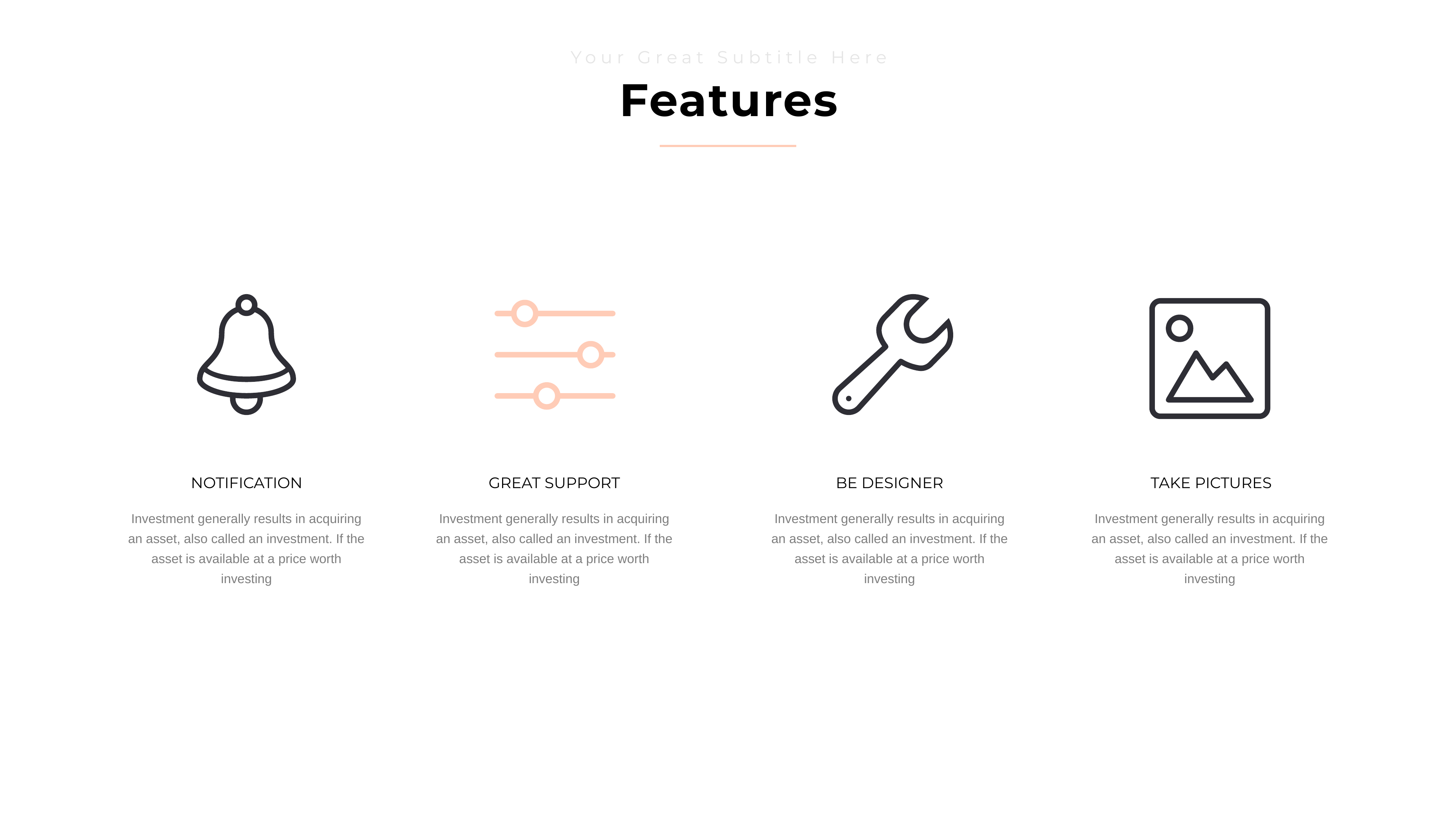

Your Great Subtitle Here
Features

NOTIFICATION
GREAT SUPPORT
BE DESIGNER
TAKE PICTURES
Investment generally results in acquiring an asset, also called an investment. If the asset is available at a price worth investing
Investment generally results in acquiring an asset, also called an investment. If the asset is available at a price worth investing
Investment generally results in acquiring an asset, also called an investment. If the asset is available at a price worth investing
Investment generally results in acquiring an asset, also called an investment. If the asset is available at a price worth investing